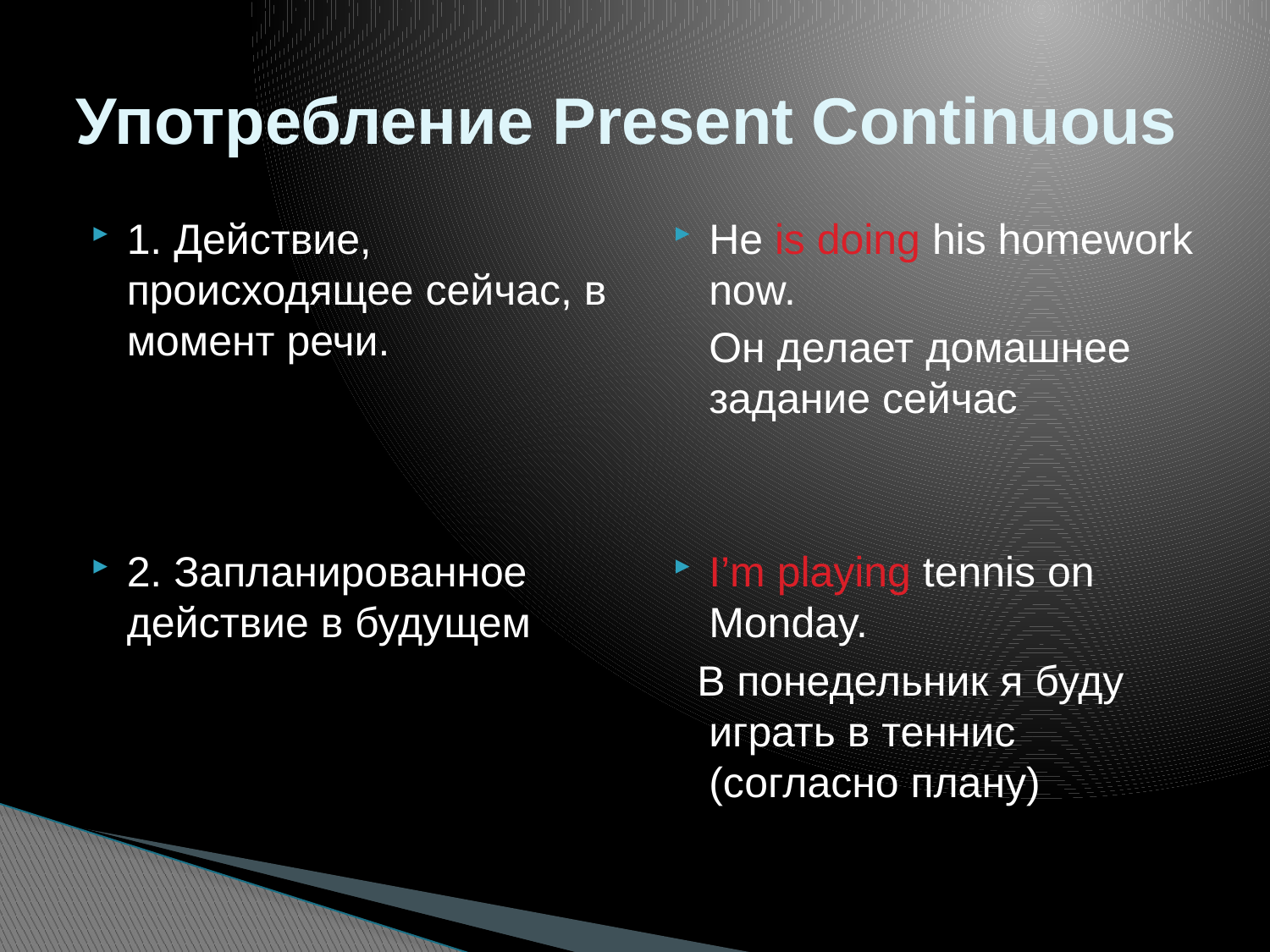

# Употребление Present Continuous
1. Действие, происходящее сейчас, в момент речи.

2. Запланированное действие в будущем
He is doing his homework now.
   Он делает домашнее задание сейчас

I’m playing tennis on Monday.
  В понедельник я буду играть в теннис (согласно плану)